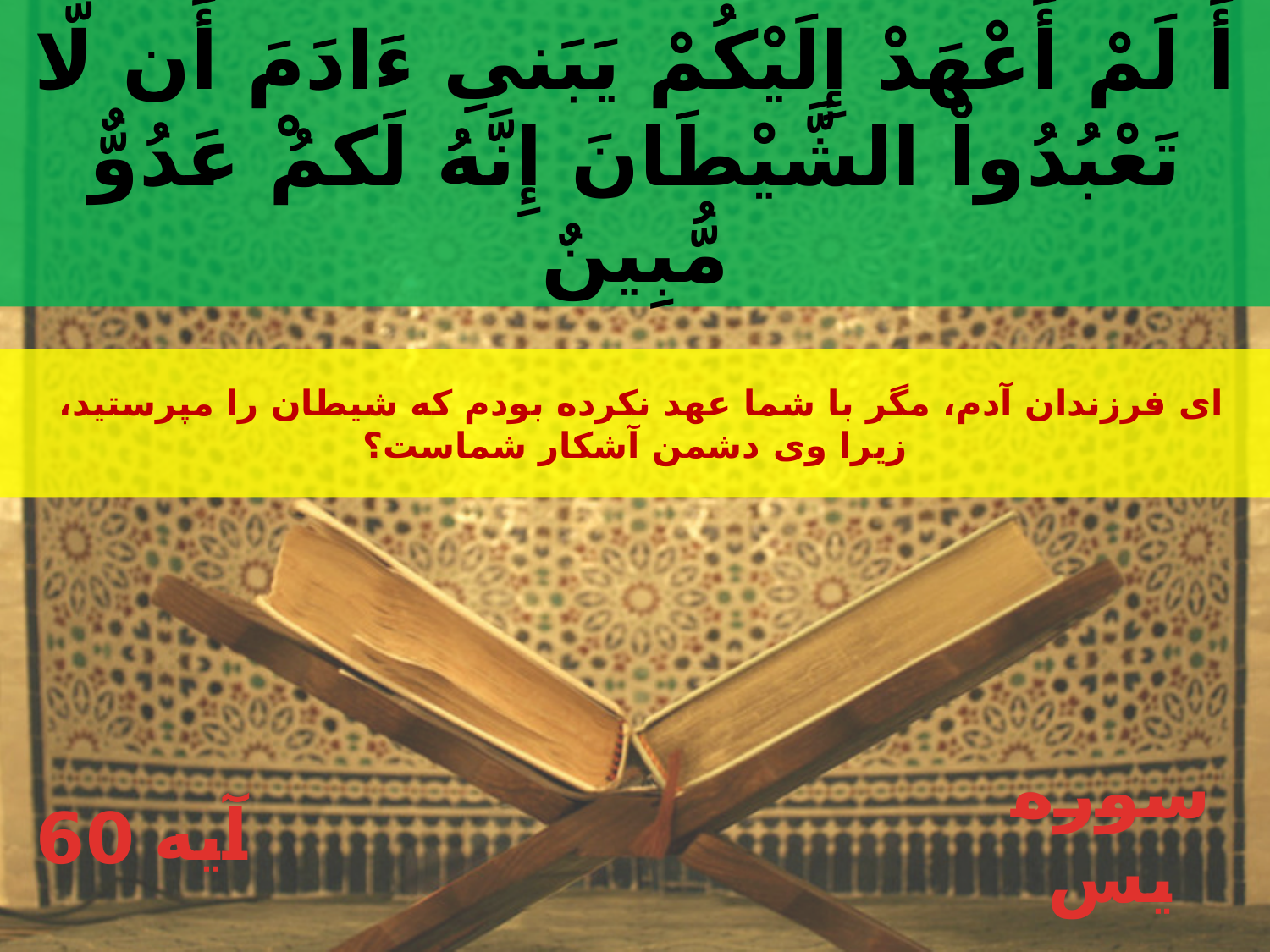

أَ لَمْ أَعْهَدْ إِلَيْكُمْ يَبَنىِ ءَادَمَ أَن لَّا تَعْبُدُواْ الشَّيْطَانَ إِنَّهُ لَكمُ‏ْ عَدُوٌّ مُّبِينٌ
اى فرزندان آدم، مگر با شما عهد نكرده بودم كه شيطان را مپرستيد،
زيرا وى دشمن آشكار شماست؟
60